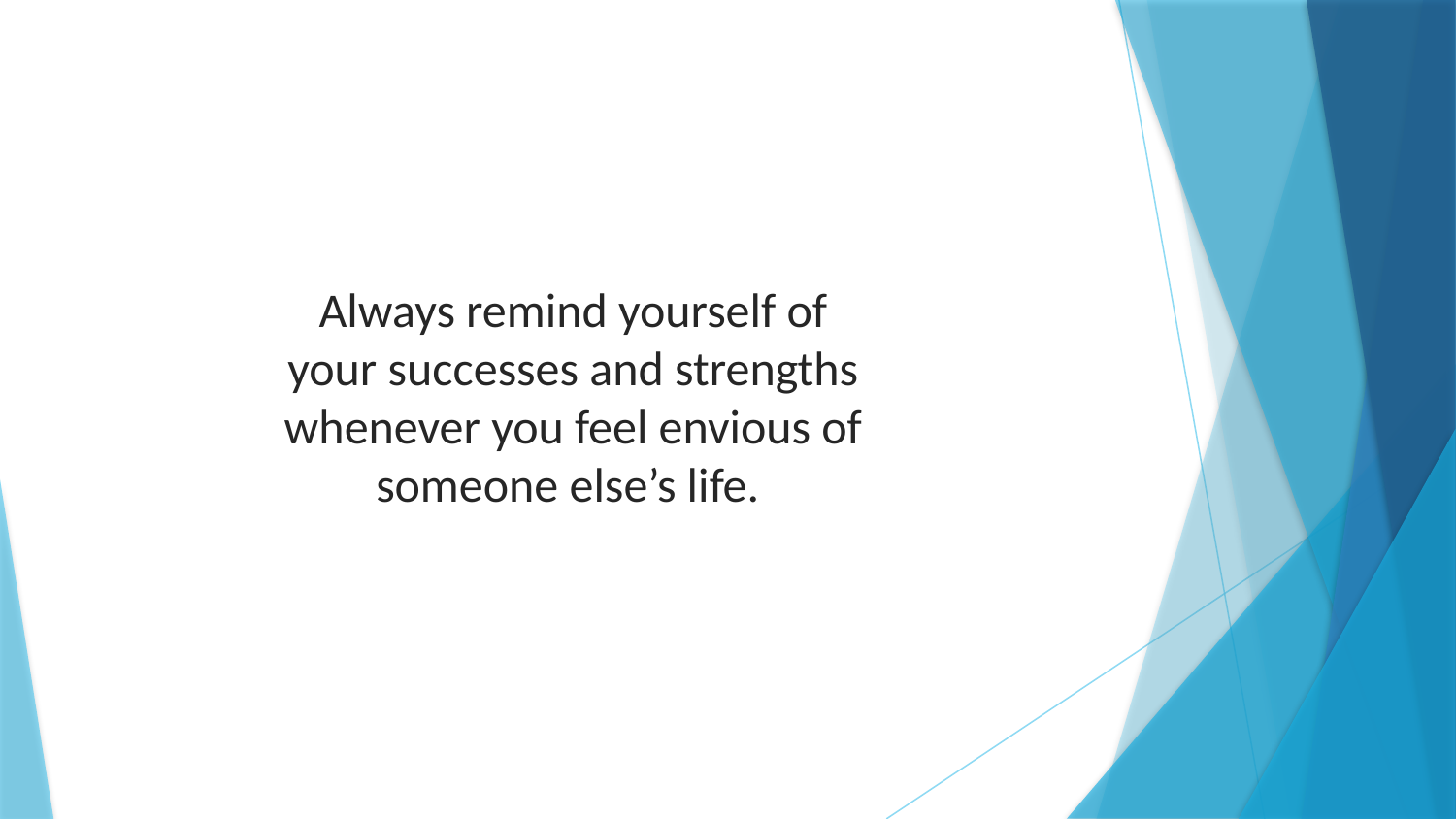

Always remind yourself of your successes and strengths whenever you feel envious of someone else’s life.